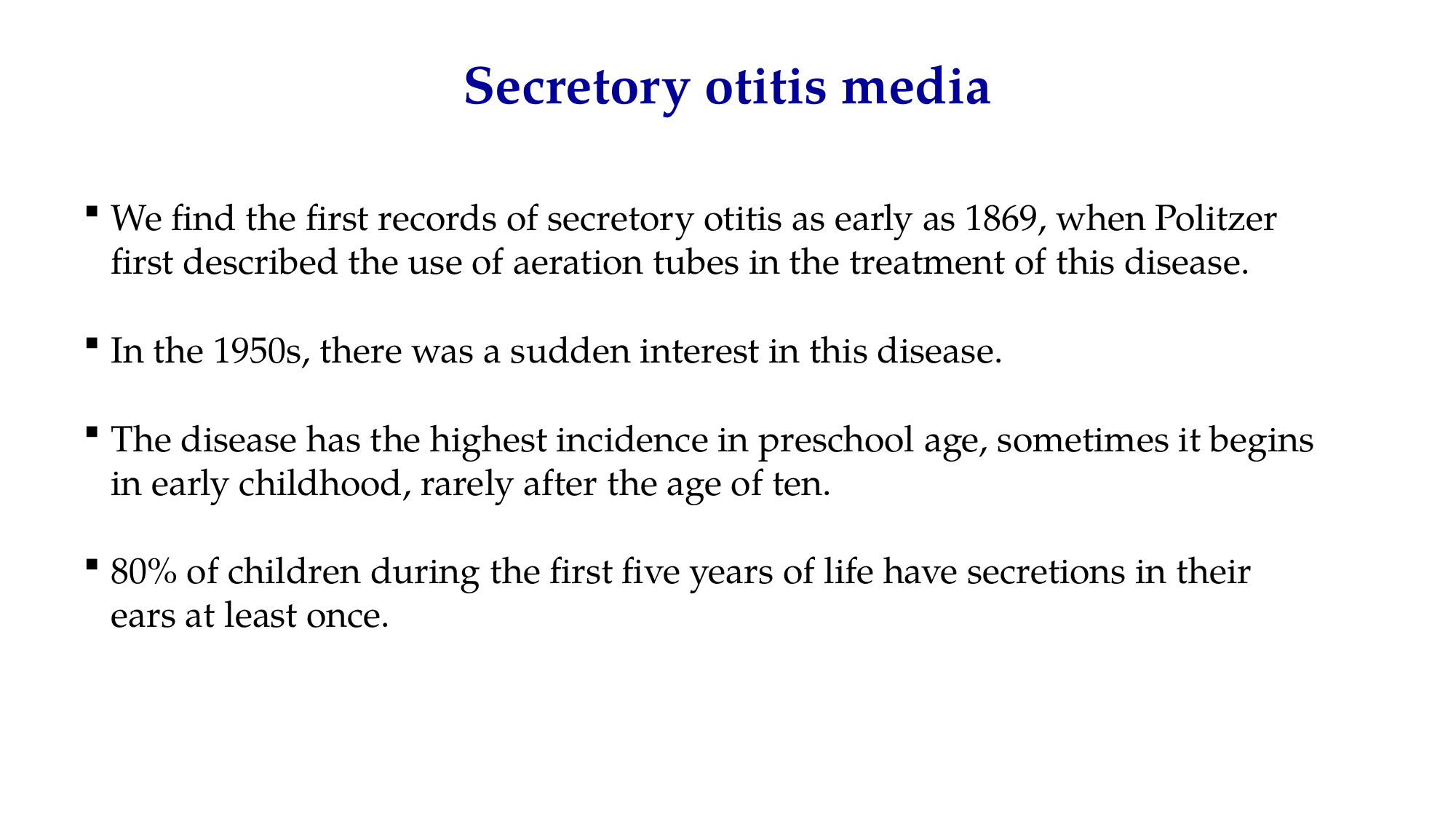

Secretory otitis media
We find the first records of secretory otitis as early as 1869, when Politzer first described the use of aeration tubes in the treatment of this disease.

In the 1950s, there was a sudden interest in this disease.

The disease has the highest incidence in preschool age, sometimes it begins in early childhood, rarely after the age of ten.

80% of children during the first five years of life have secretions in their ears at least once.